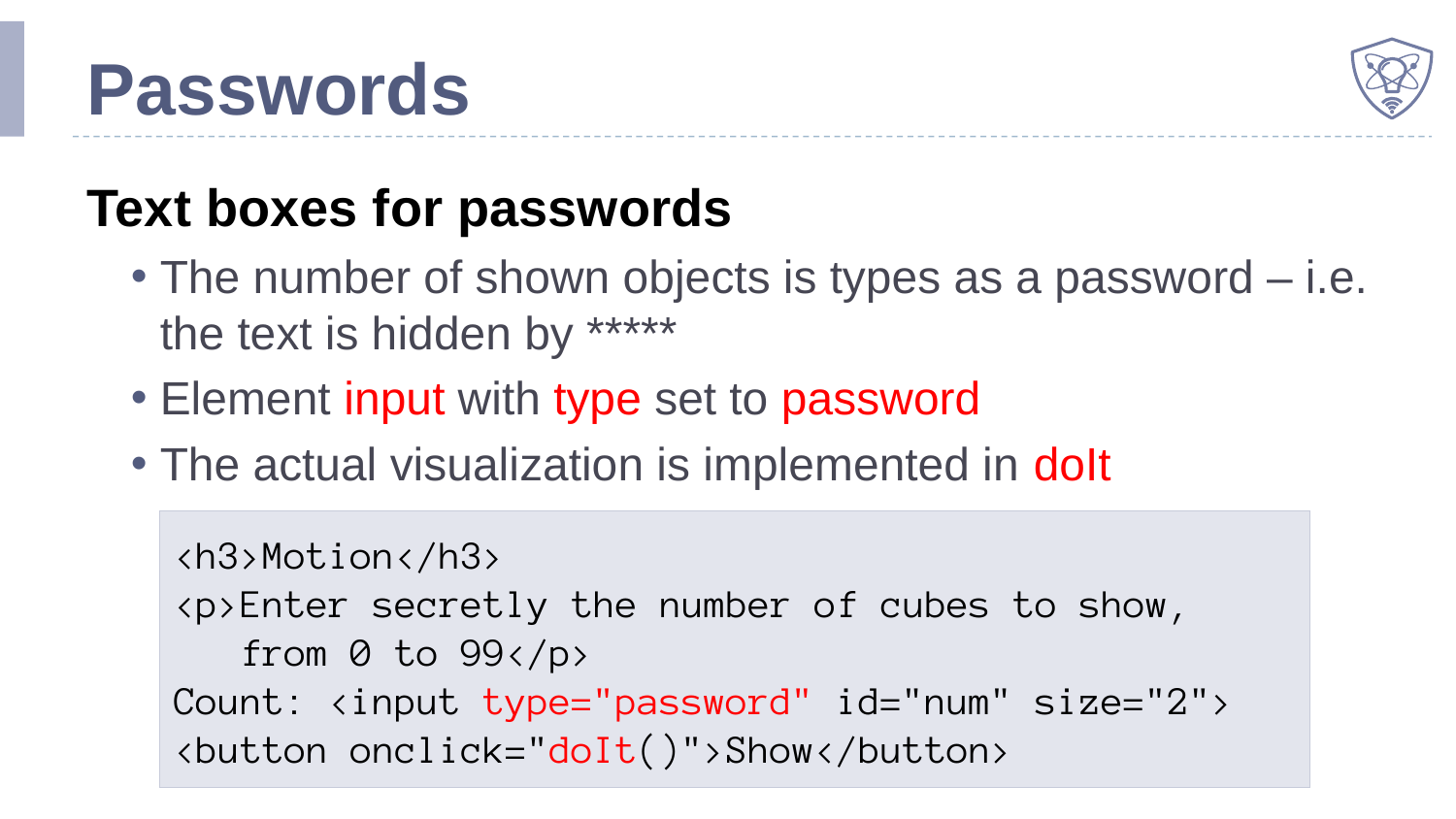

# Passwords
Text boxes for passwords
The number of shown objects is types as a password – i.e. the text is hidden by *****
Element input with type set to password
The actual visualization is implemented in doIt
<h3>Motion</h3>
<p>Enter secretly the number of cubes to show,
   from 0 to 99</p>
Count: <input type="password" id="num" size="2">
<button onclick="doIt()">Show</button>